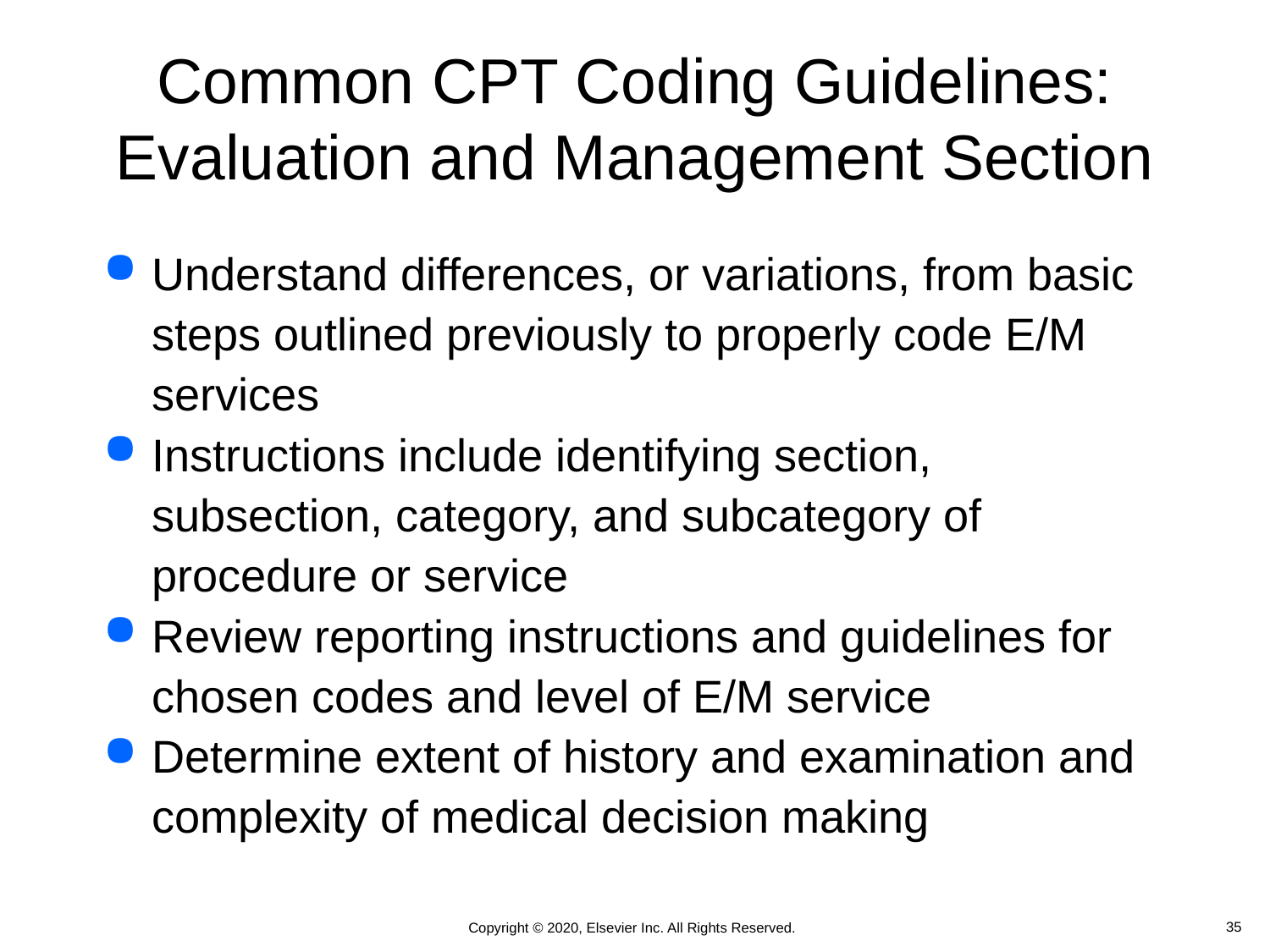

# Common CPT Coding Guidelines: Evaluation and Management Section
Understand differences, or variations, from basic steps outlined previously to properly code E/M services
Instructions include identifying section, subsection, category, and subcategory of procedure or service
Review reporting instructions and guidelines for chosen codes and level of E/M service
Determine extent of history and examination and complexity of medical decision making
 35